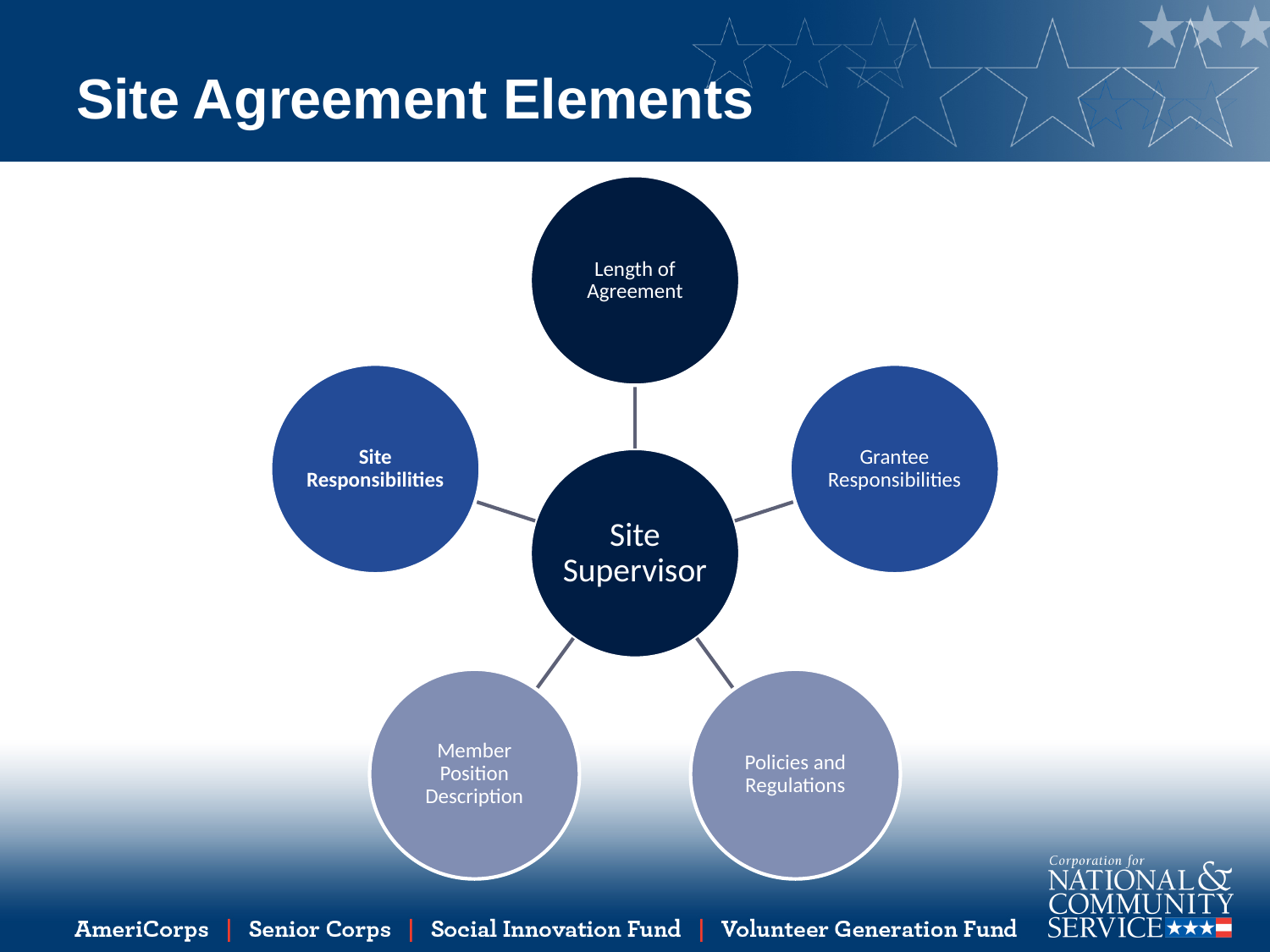

# Site Agreement Elements
Site Supervisor

Length of Agreement

Grantee Responsibilities

Policies and Regulations

Member Position Description

Site Responsibilities